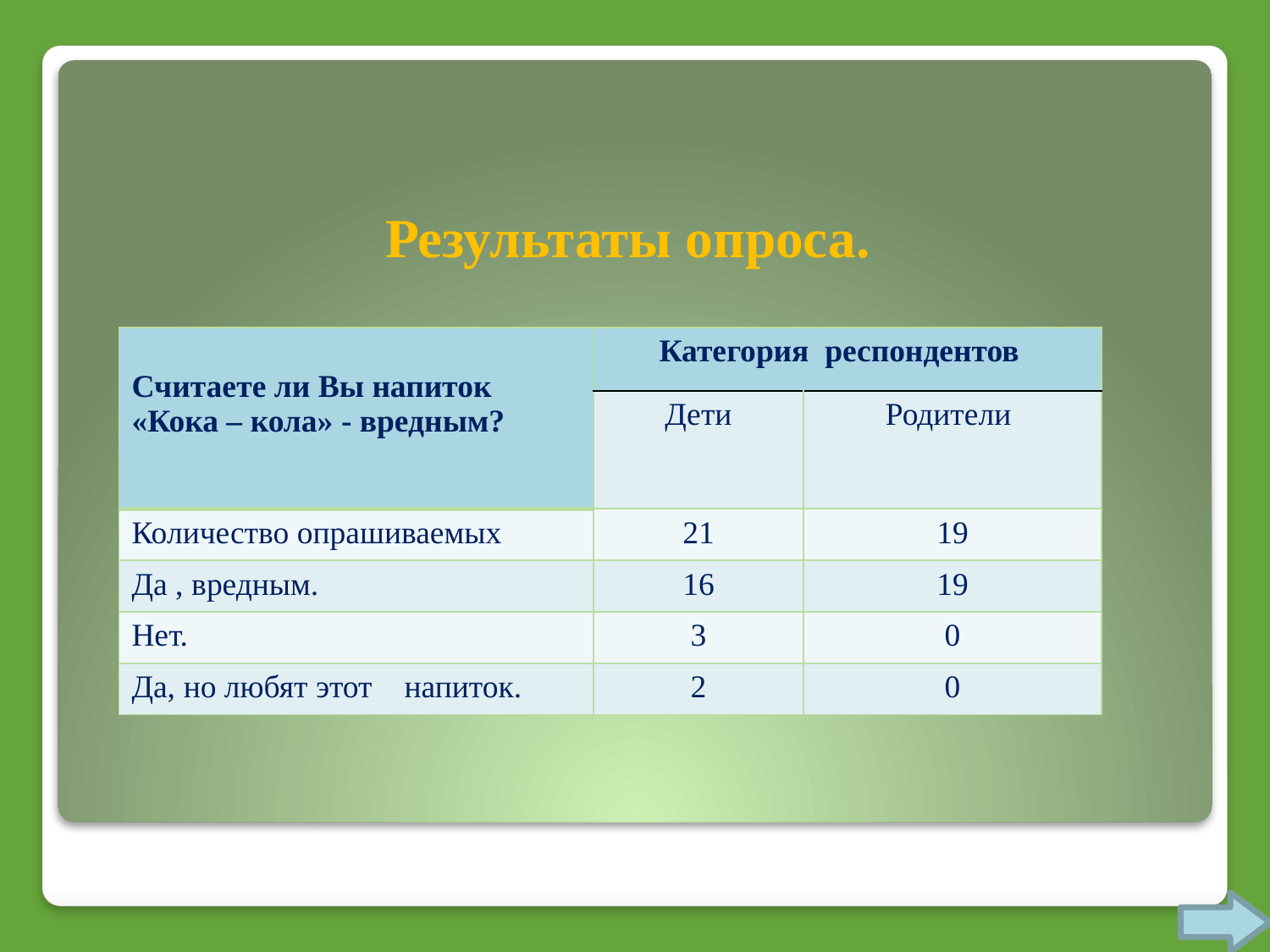

# Результаты опроса.
| Считаете ли Вы напиток «Кока – кола» - вредным? | Категория респондентов |  |
| --- | --- | --- |
|  | Дети | Родители |
| Количество опрашиваемых | 21 | 19 |
| Да , вредным. | 16 | 19 |
| Нет. | 3 | 0 |
| Да, но любят этот напиток. | 2 | 0 |